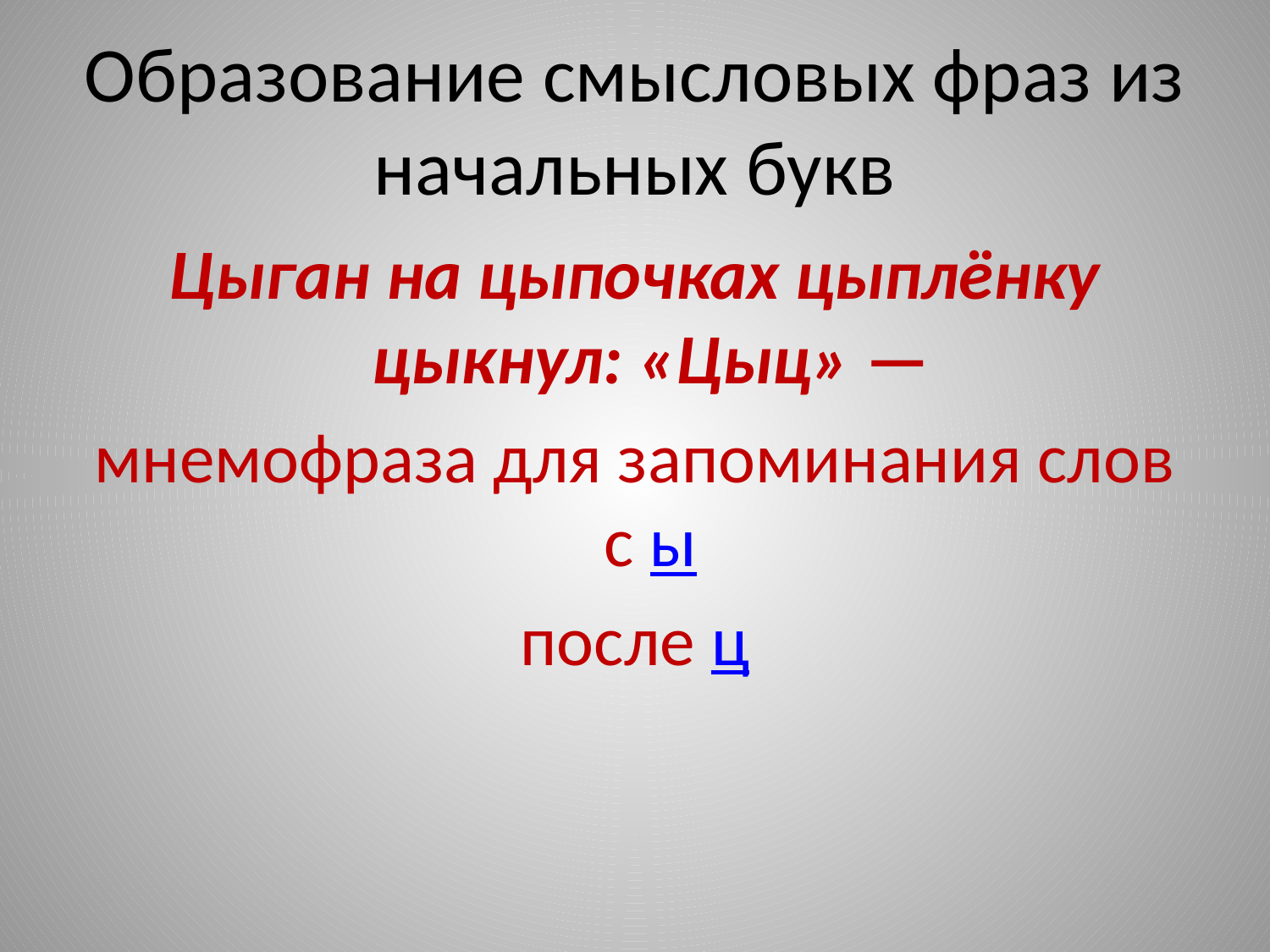

# Образование смысловых фраз из начальных букв
Цыган на цыпочках цыплёнку цыкнул: «Цыц» —
мнемофраза для запоминания слов с ы
после ц